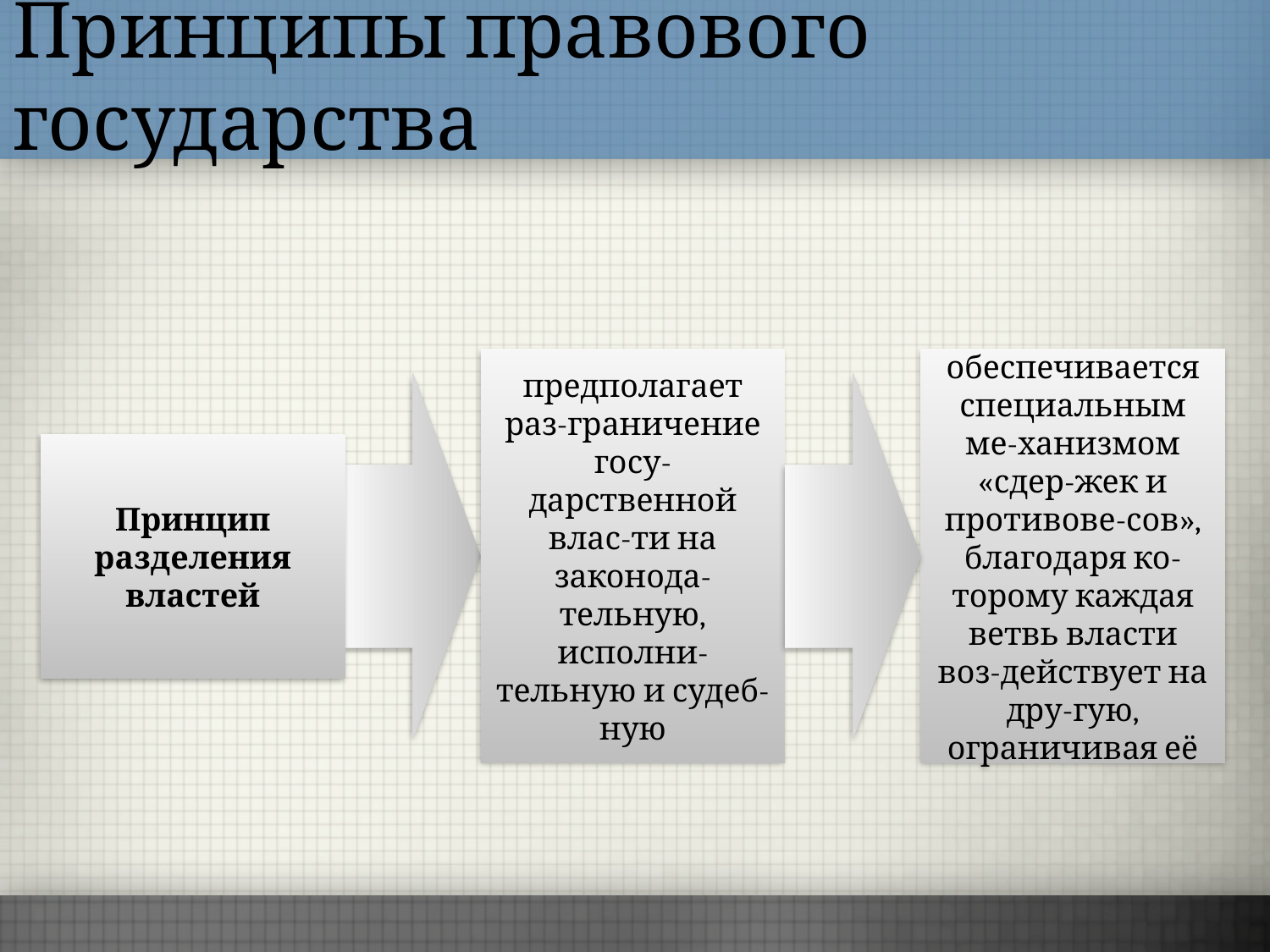

# Принципы правового государства
обеспечивается специальным ме-ханизмом «сдер-жек и противове-сов», благодаря ко-торому каждая ветвь власти воз-действует на дру-гую, ограничивая её
предполагает раз-граничение госу-дарственной влас-ти на законода-тельную, исполни-тельную и судеб-ную
Принцип разделения властей